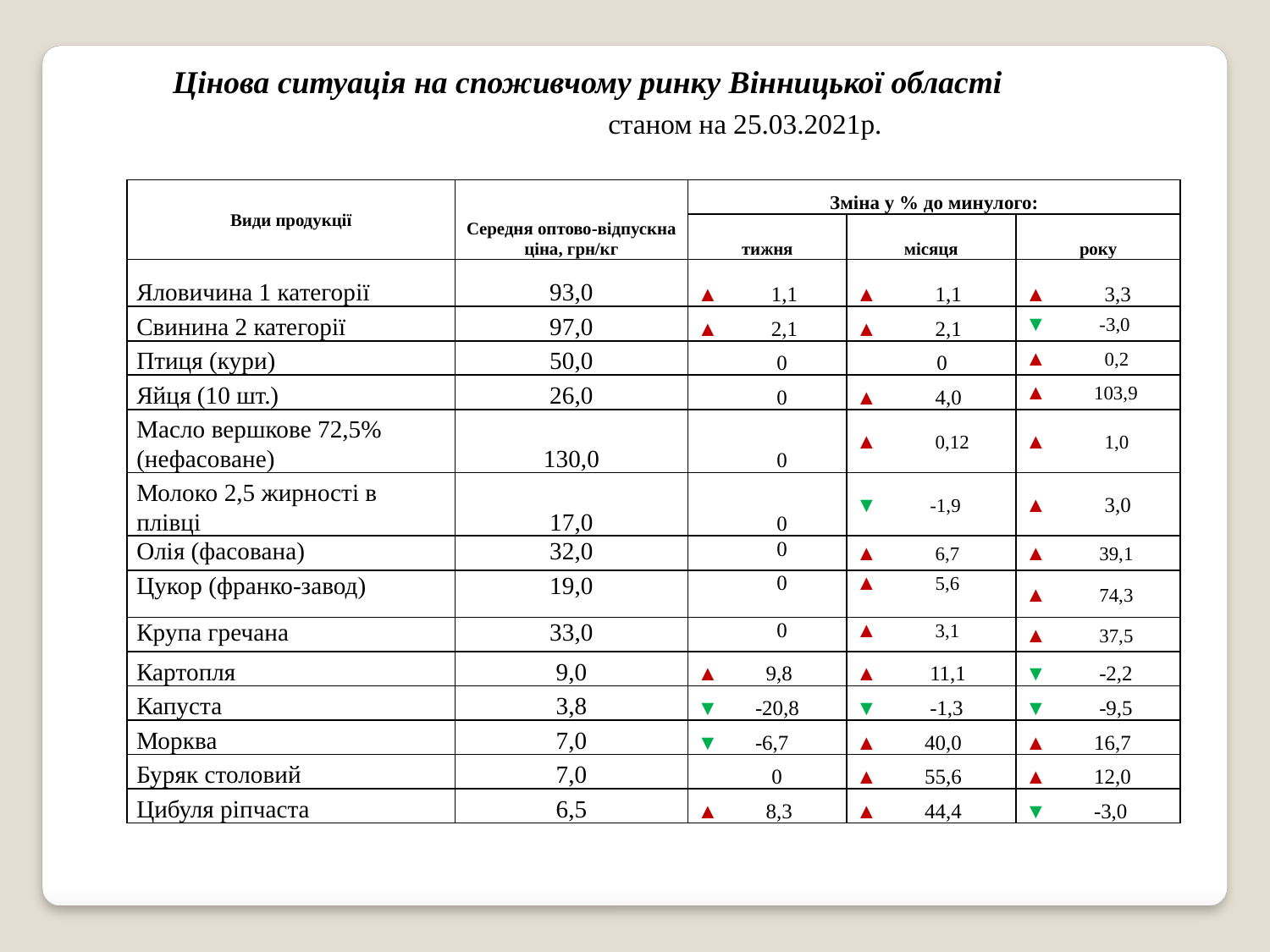

Цінова ситуація на споживчому ринку Вінницької області                                         станом на 25.03.2021р.
| Види продукції | Середня оптово-відпускна ціна, грн/кг | Зміна у % до минулого: |  |  |
| --- | --- | --- | --- | --- |
|  |  | тижня | місяця | року |
| Яловичина 1 категорії | 93,0 | ▲ 1,1 | ▲ 1,1 | ▲ 3,3 |
| Свинина 2 категорії | 97,0 | ▲ 2,1 | ▲ 2,1 | ▼ -3,0 |
| Птиця (кури) | 50,0 | 0 | 0 | ▲ 0,2 |
| Яйця (10 шт.) | 26,0 | 0 | ▲ 4,0 | ▲ 103,9 |
| Масло вершкове 72,5% (нефасоване) | 130,0 | 0 | ▲ 0,12 | ▲ 1,0 |
| Молоко 2,5 жирності в плівці | 17,0 | 0 | ▼ -1,9 | ▲ 3,0 |
| Олія (фасована) | 32,0 | 0 | ▲ 6,7 | ▲ 39,1 |
| Цукор (франко-завод) | 19,0 | 0 | ▲ 5,6 | ▲ 74,3 |
| Крупа гречана | 33,0 | 0 | ▲ 3,1 | ▲ 37,5 |
| Картопля | 9,0 | ▲ 9,8 | ▲ 11,1 | ▼ -2,2 |
| Капуста | 3,8 | ▼ -20,8 | ▼ -1,3 | ▼ -9,5 |
| Морква | 7,0 | ▼ -6,7 | ▲ 40,0 | ▲ 16,7 |
| Буряк столовий | 7,0 | 0 | ▲ 55,6 | ▲ 12,0 |
| Цибуля ріпчаста | 6,5 | ▲ 8,3 | ▲ 44,4 | ▼ -3,0 |